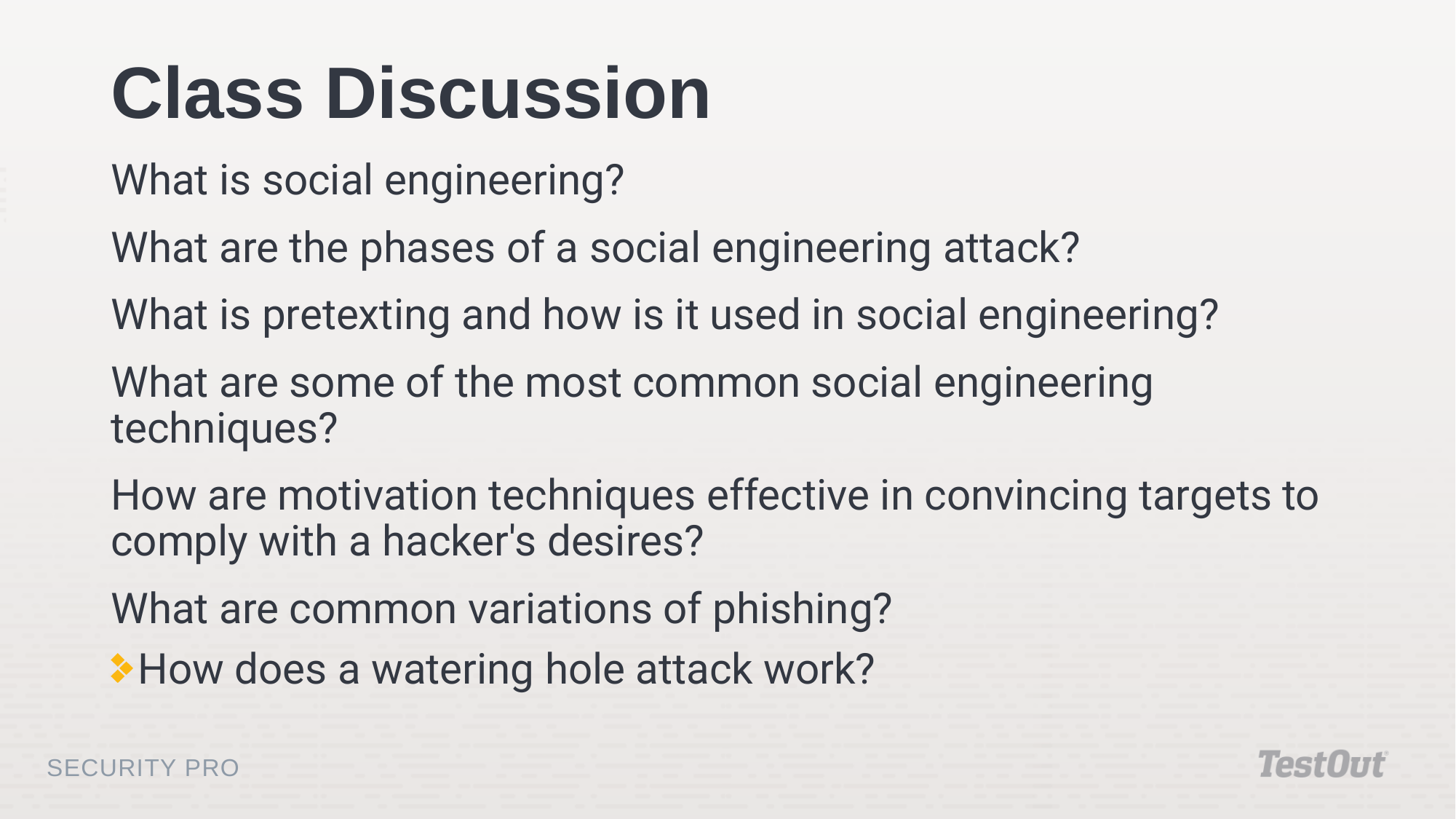

# Class Discussion
What is social engineering?
What are the phases of a social engineering attack?
What is pretexting and how is it used in social engineering?
What are some of the most common social engineering techniques?
How are motivation techniques effective in convincing targets to comply with a hacker's desires?
What are common variations of phishing?
How does a watering hole attack work?
Security Pro